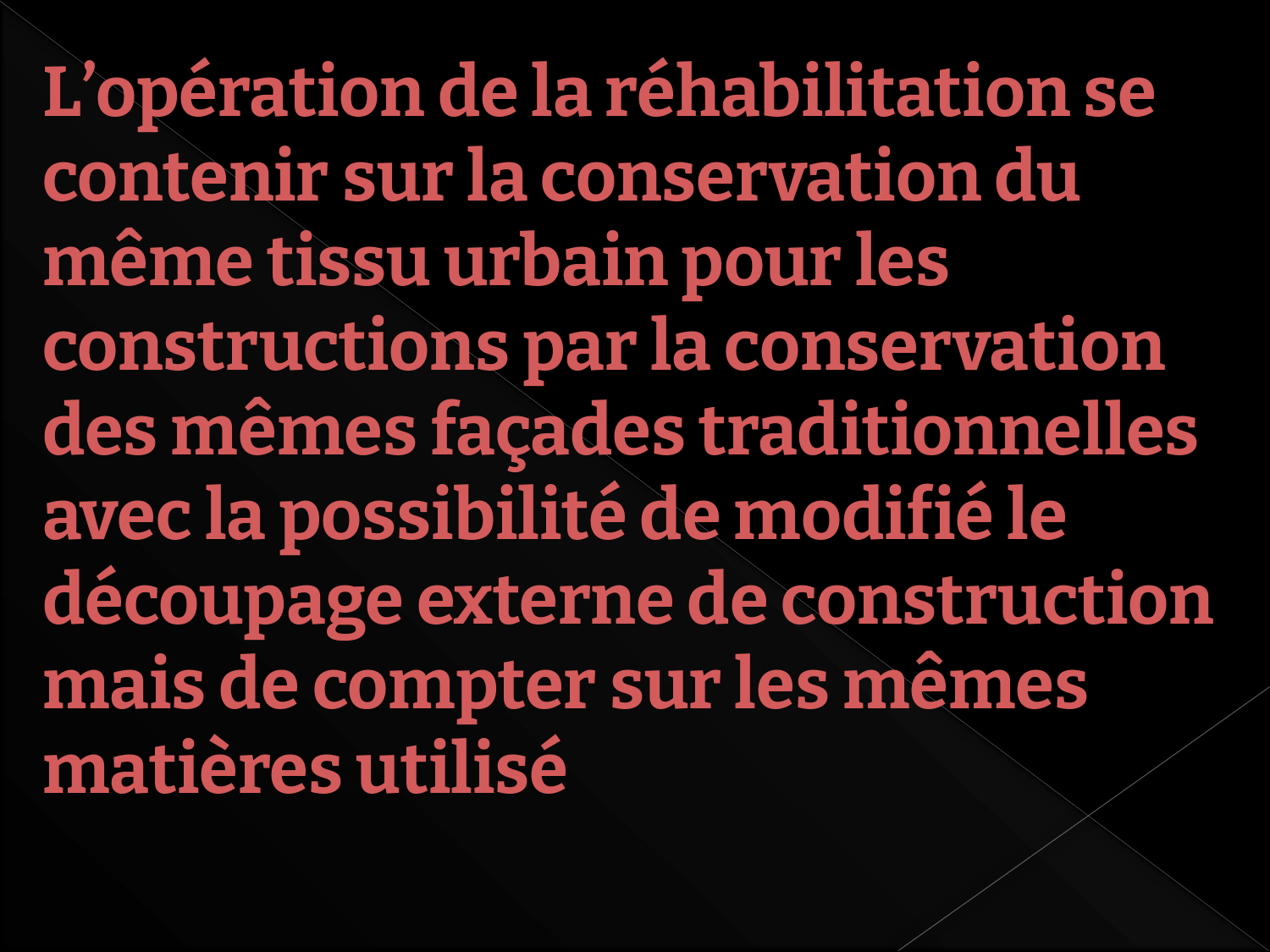

L’opération de la réhabilitation se contenir sur la conservation du même tissu urbain pour les constructions par la conservation des mêmes façades traditionnelles avec la possibilité de modifié le découpage externe de construction mais de compter sur les mêmes matières utilisé